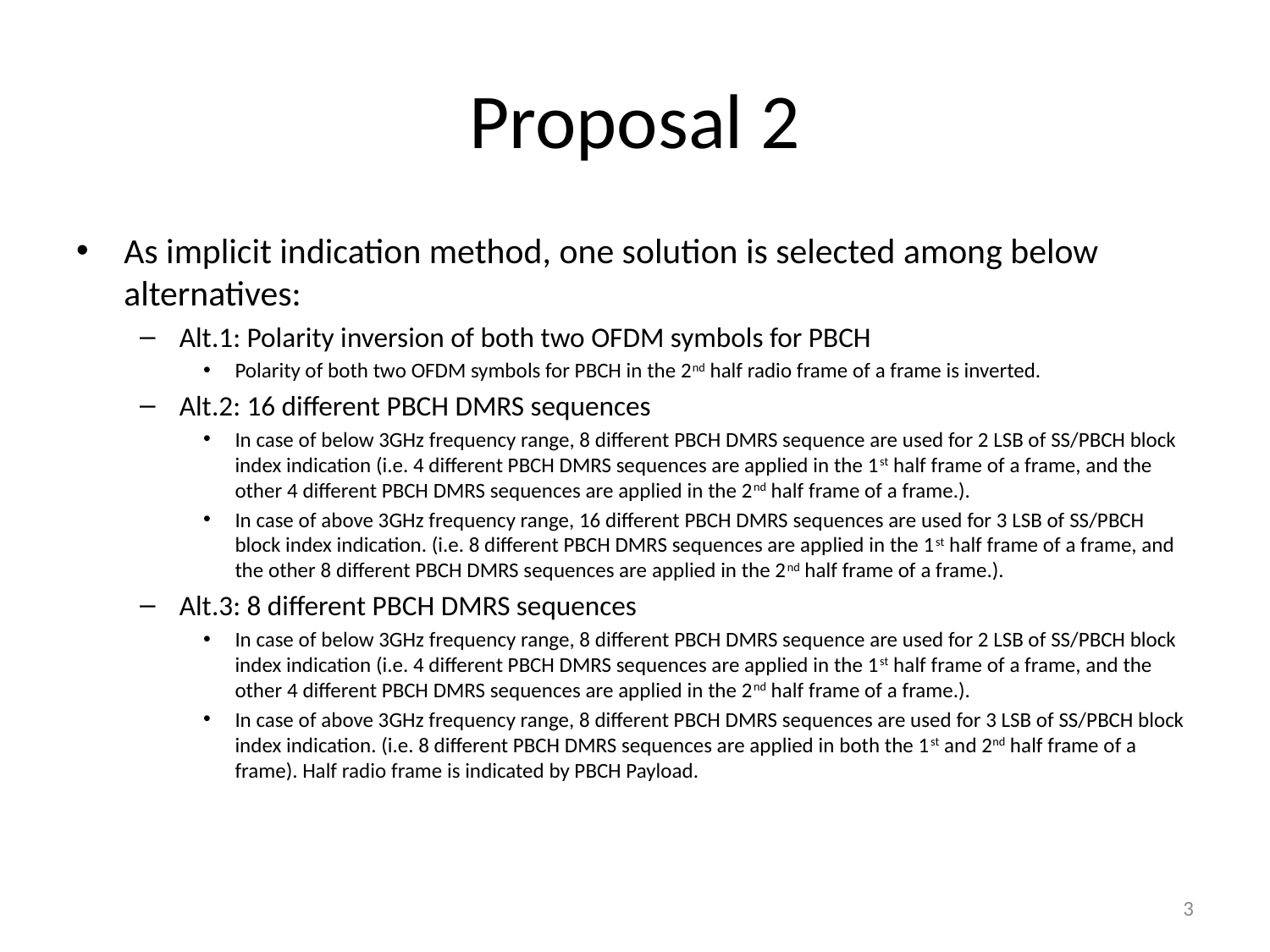

# Proposal 2
As implicit indication method, one solution is selected among below alternatives:
Alt.1: Polarity inversion of both two OFDM symbols for PBCH
Polarity of both two OFDM symbols for PBCH in the 2nd half radio frame of a frame is inverted.
Alt.2: 16 different PBCH DMRS sequences
In case of below 3GHz frequency range, 8 different PBCH DMRS sequence are used for 2 LSB of SS/PBCH block index indication (i.e. 4 different PBCH DMRS sequences are applied in the 1st half frame of a frame, and the other 4 different PBCH DMRS sequences are applied in the 2nd half frame of a frame.).
In case of above 3GHz frequency range, 16 different PBCH DMRS sequences are used for 3 LSB of SS/PBCH block index indication. (i.e. 8 different PBCH DMRS sequences are applied in the 1st half frame of a frame, and the other 8 different PBCH DMRS sequences are applied in the 2nd half frame of a frame.).
Alt.3: 8 different PBCH DMRS sequences
In case of below 3GHz frequency range, 8 different PBCH DMRS sequence are used for 2 LSB of SS/PBCH block index indication (i.e. 4 different PBCH DMRS sequences are applied in the 1st half frame of a frame, and the other 4 different PBCH DMRS sequences are applied in the 2nd half frame of a frame.).
In case of above 3GHz frequency range, 8 different PBCH DMRS sequences are used for 3 LSB of SS/PBCH block index indication. (i.e. 8 different PBCH DMRS sequences are applied in both the 1st and 2nd half frame of a frame). Half radio frame is indicated by PBCH Payload.
3